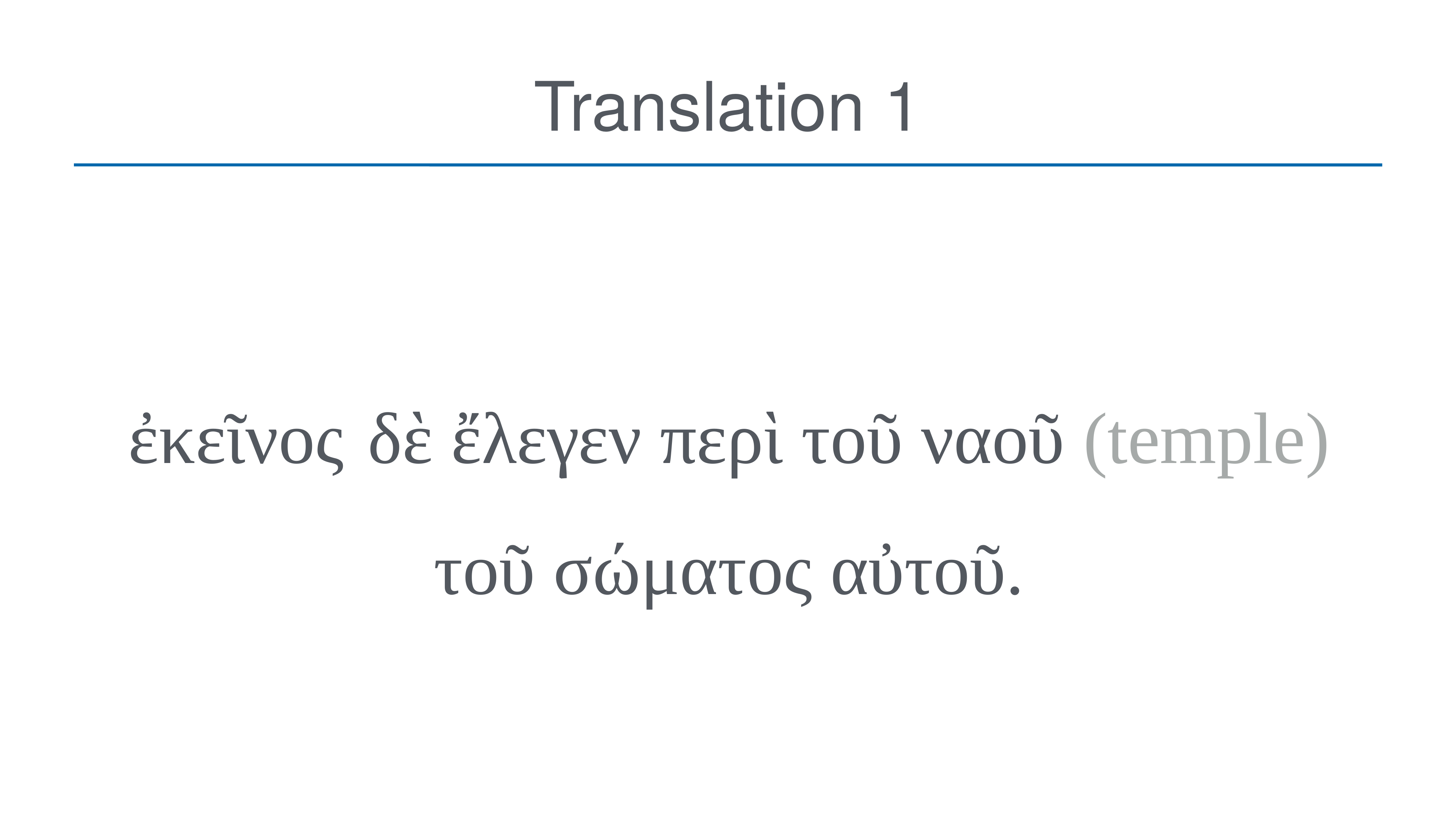

# Translation 1
ἐκεῖνος  δὲ ἔλεγεν περὶ τοῦ ναοῦ (temple) τοῦ σώματος αὐτοῦ.